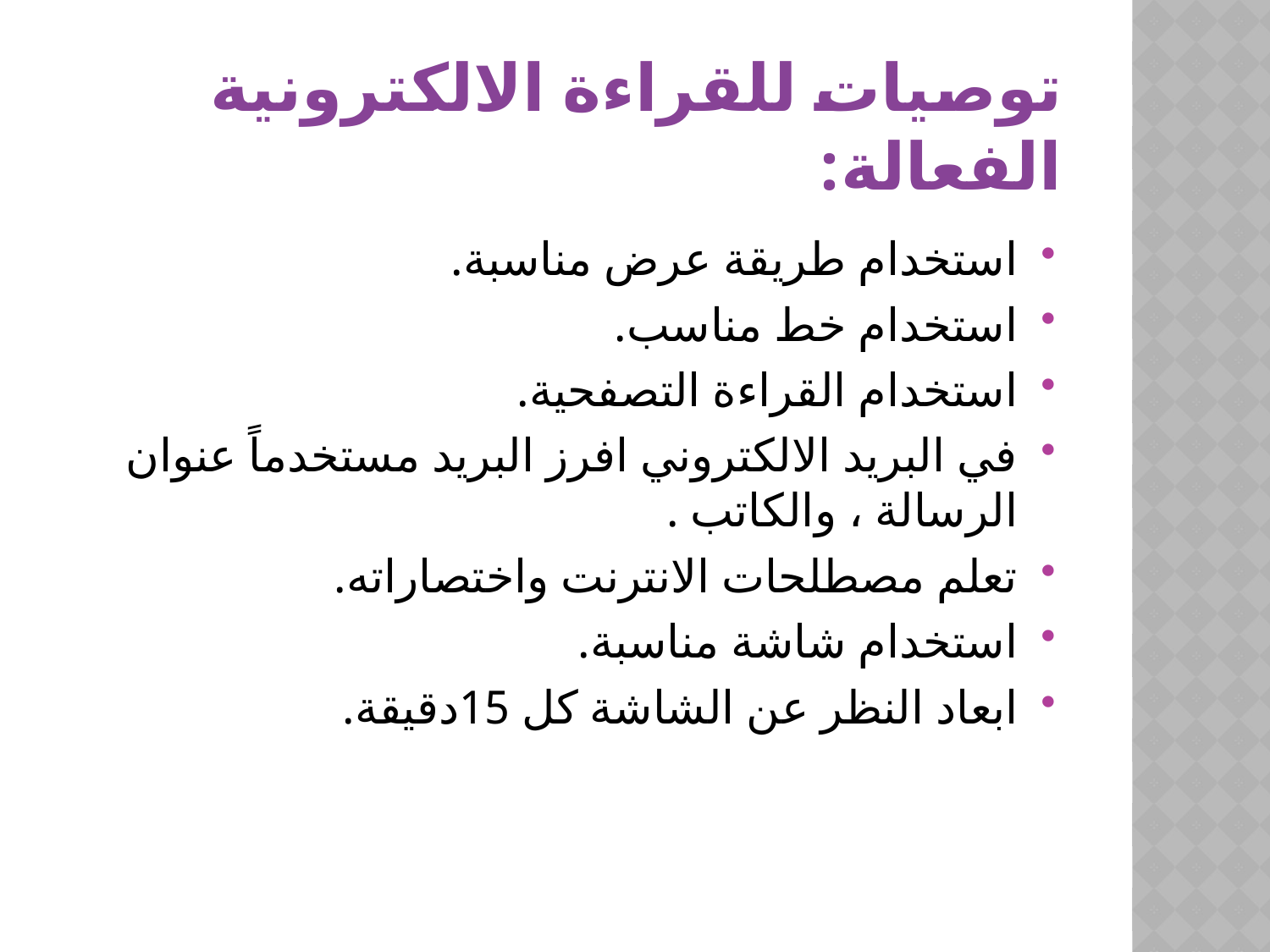

# توصيات للقراءة الالكترونية الفعالة:
استخدام طريقة عرض مناسبة.
استخدام خط مناسب.
استخدام القراءة التصفحية.
في البريد الالكتروني افرز البريد مستخدماً عنوان الرسالة ، والكاتب .
تعلم مصطلحات الانترنت واختصاراته.
استخدام شاشة مناسبة.
ابعاد النظر عن الشاشة كل 15دقيقة.